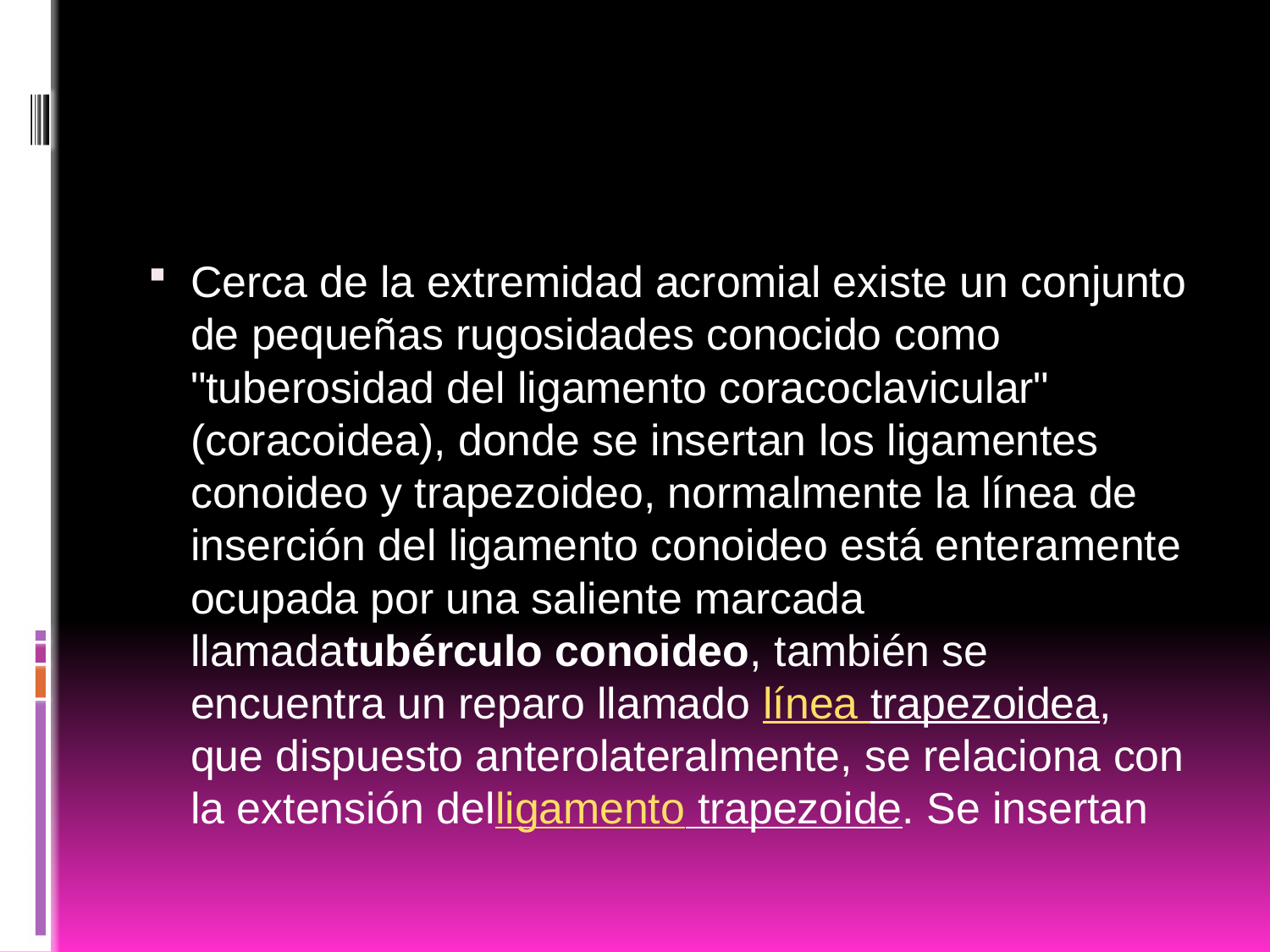

#
Cerca de la extremidad acromial existe un conjunto de pequeñas rugosidades conocido como "tuberosidad del ligamento coracoclavicular" (coracoidea), donde se insertan los ligamentes conoideo y trapezoideo, normalmente la línea de inserción del ligamento conoideo está enteramente ocupada por una saliente marcada llamadatubérculo conoideo, también se encuentra un reparo llamado línea trapezoidea, que dispuesto anterolateralmente, se relaciona con la extensión delligamento trapezoide. Se insertan